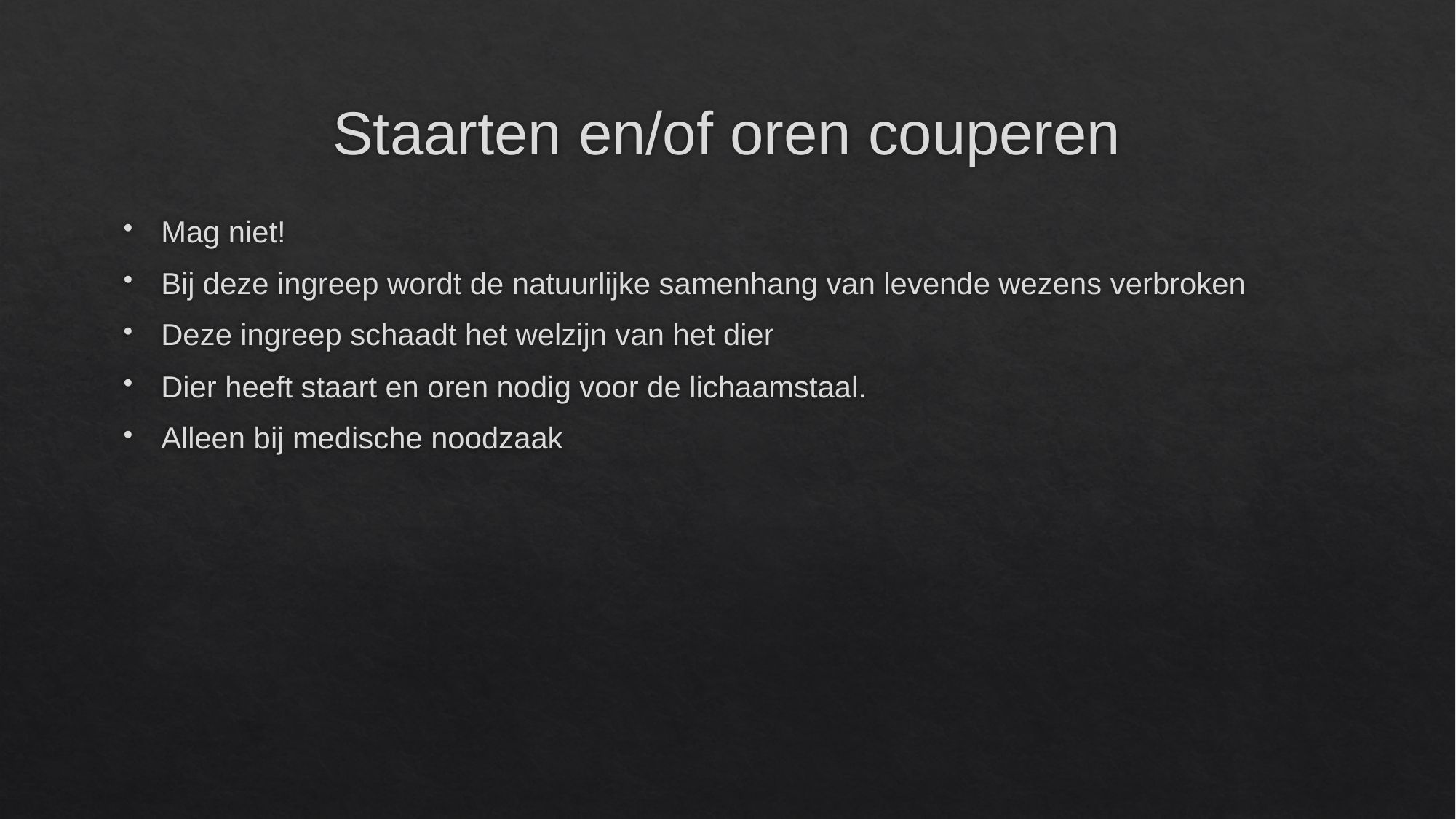

# Staarten en/of oren couperen
Mag niet!
Bij deze ingreep wordt de natuurlijke samenhang van levende wezens verbroken
Deze ingreep schaadt het welzijn van het dier
Dier heeft staart en oren nodig voor de lichaamstaal.
Alleen bij medische noodzaak